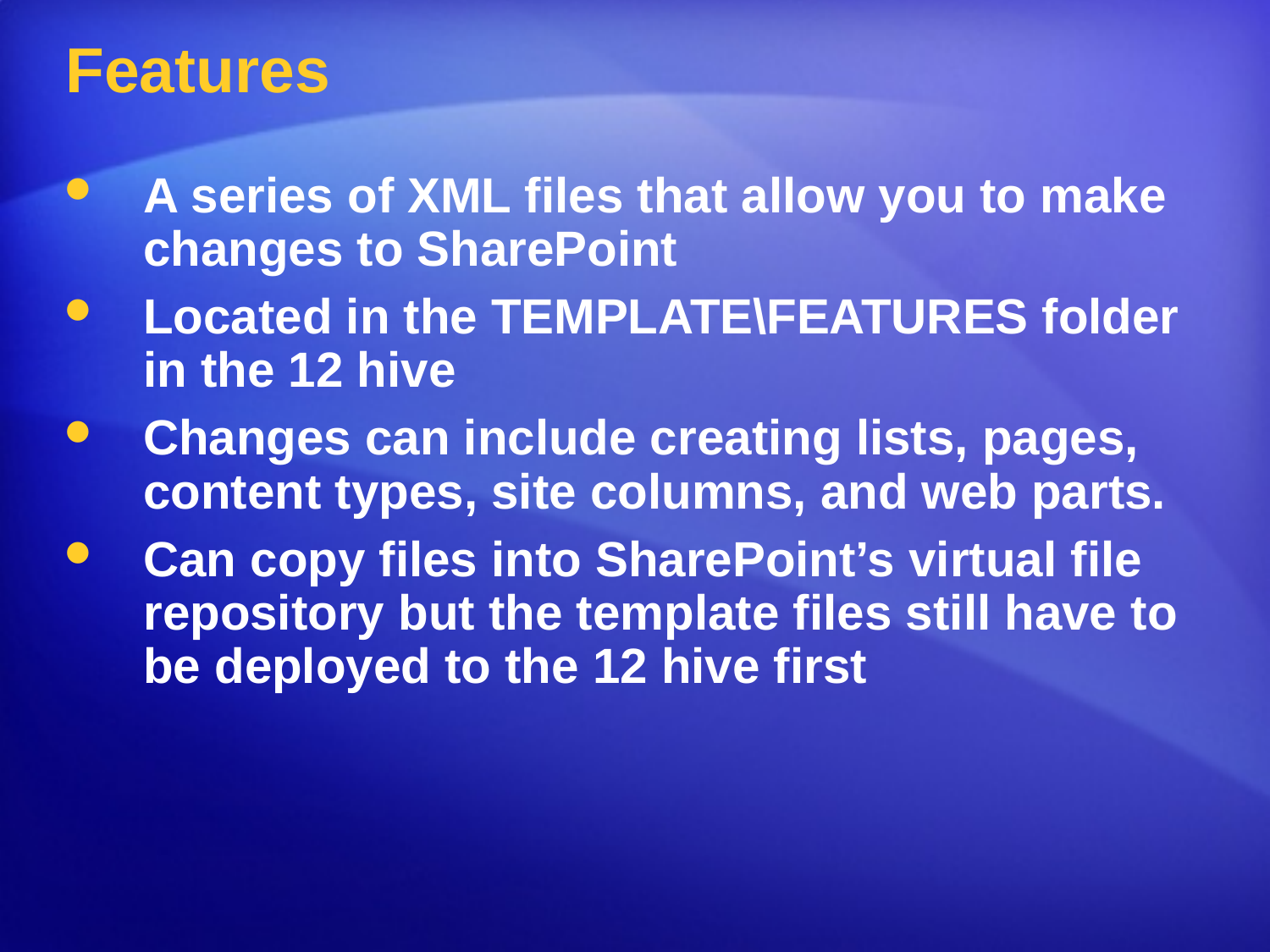

# Features
A series of XML files that allow you to make changes to SharePoint
Located in the TEMPLATE\FEATURES folder in the 12 hive
Changes can include creating lists, pages, content types, site columns, and web parts.
Can copy files into SharePoint’s virtual file repository but the template files still have to be deployed to the 12 hive first